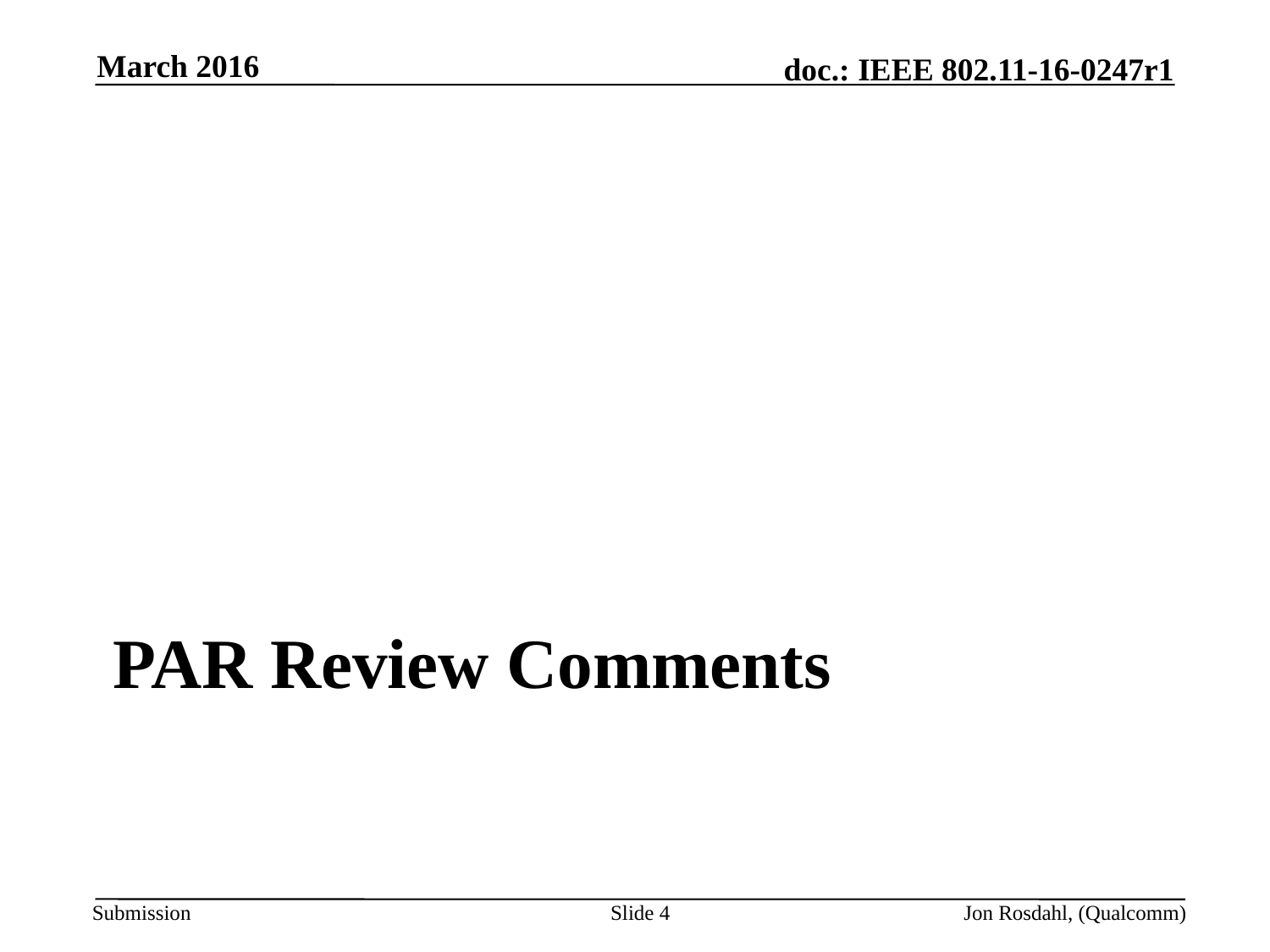

March 2016

# Par Review Comments
Slide 4
Jon Rosdahl, (Qualcomm)